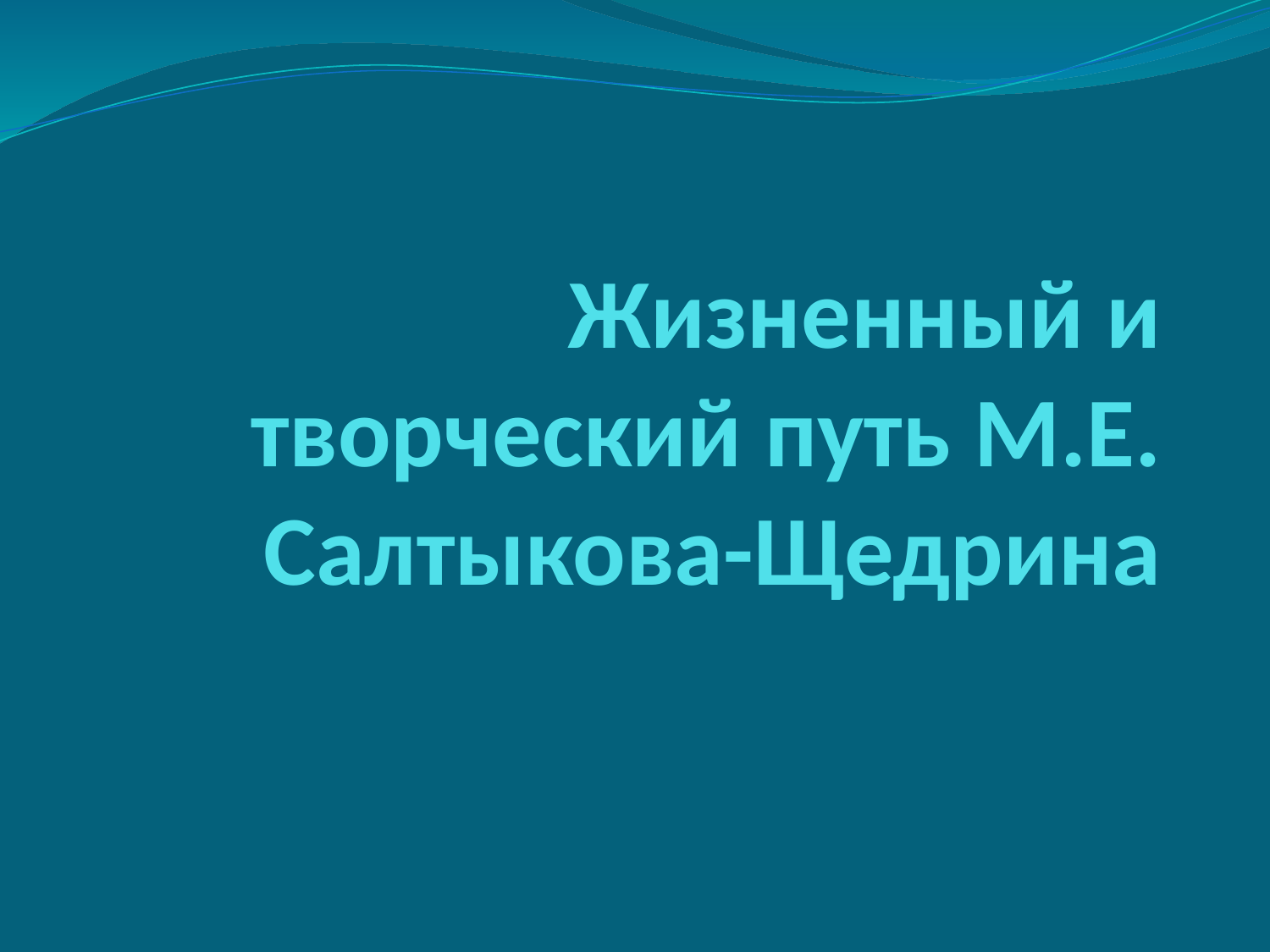

# Жизненный и творческий путь М.Е. Салтыкова-Щедрина